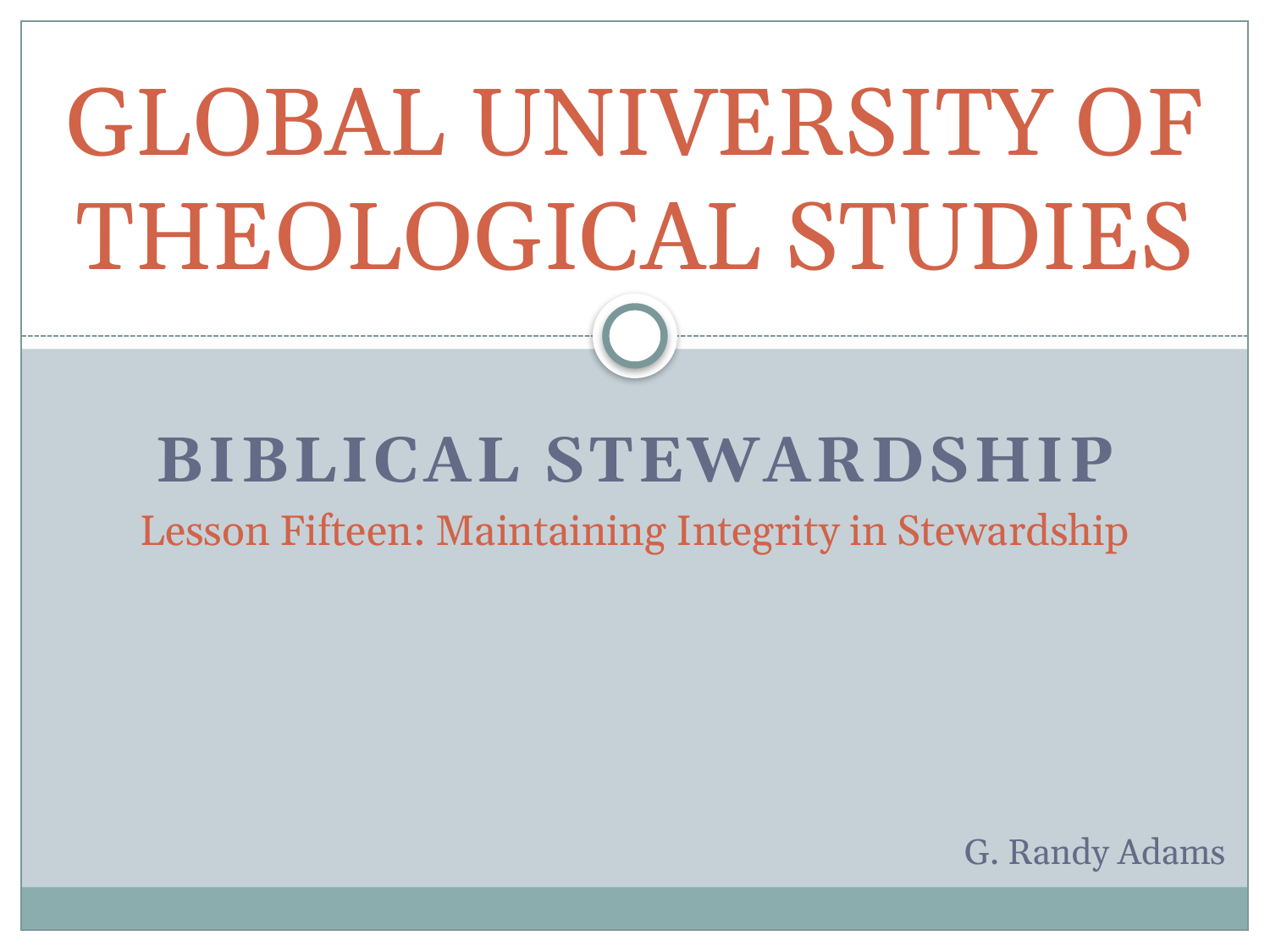

# GLOBAL UNIVERSITY OF THEOLOGICAL STUDIES
Biblical Stewardship
Lesson Fifteen: Maintaining Integrity in Stewardship
G. Randy Adams